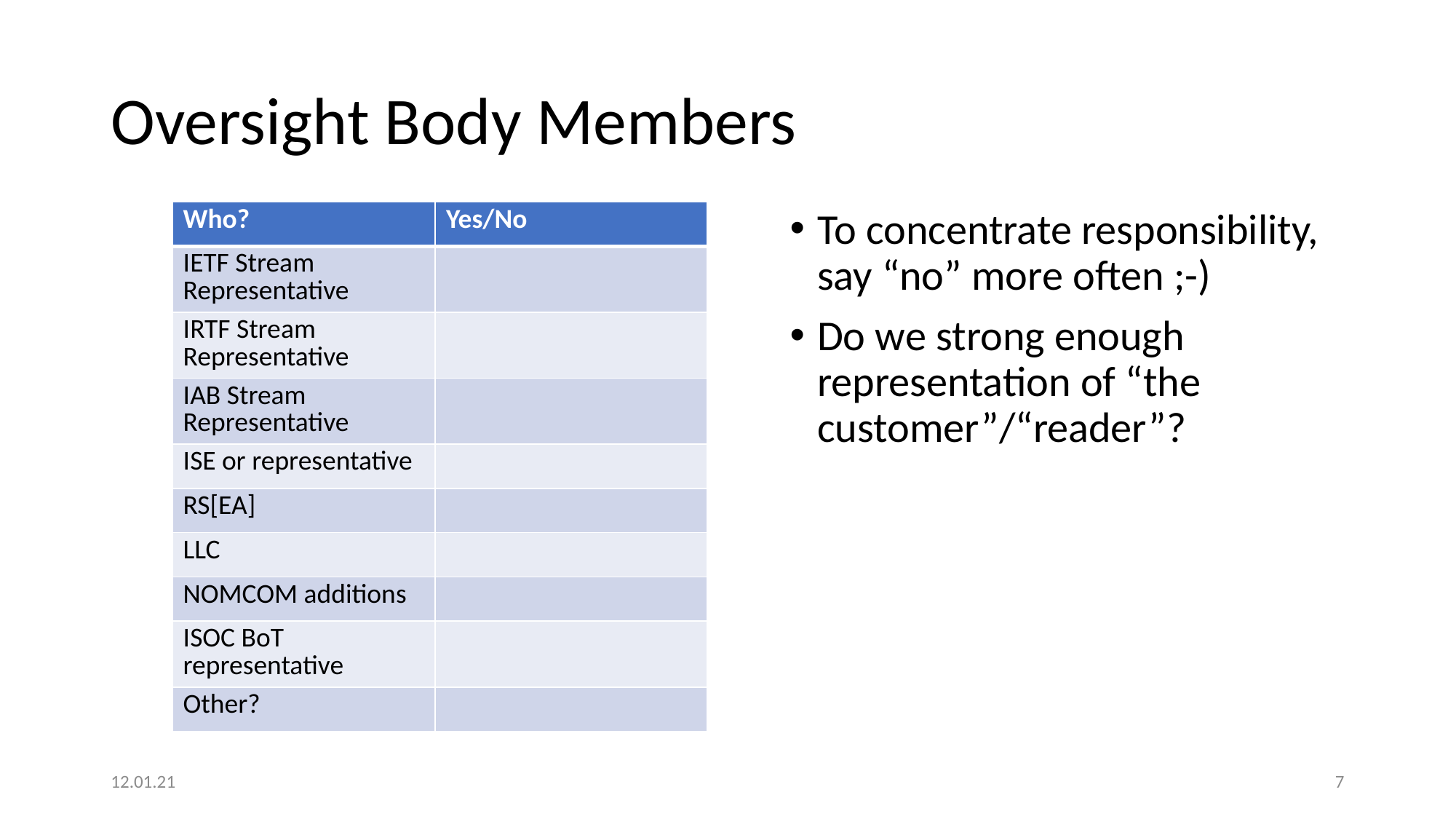

# Oversight Body Members
To concentrate responsibility, say “no” more often ;-)
Do we strong enough representation of “the customer”/“reader”?

| Who? | Yes/No |
| --- | --- |
| IETF Stream Representative |  |
| IRTF Stream Representative |  |
| IAB Stream Representative |  |
| ISE or representative |  |
| RS[EA] |  |
| LLC |  |
| NOMCOM additions |  |
| ISOC BoT representative |  |
| Other? |  |
12.01.21
7